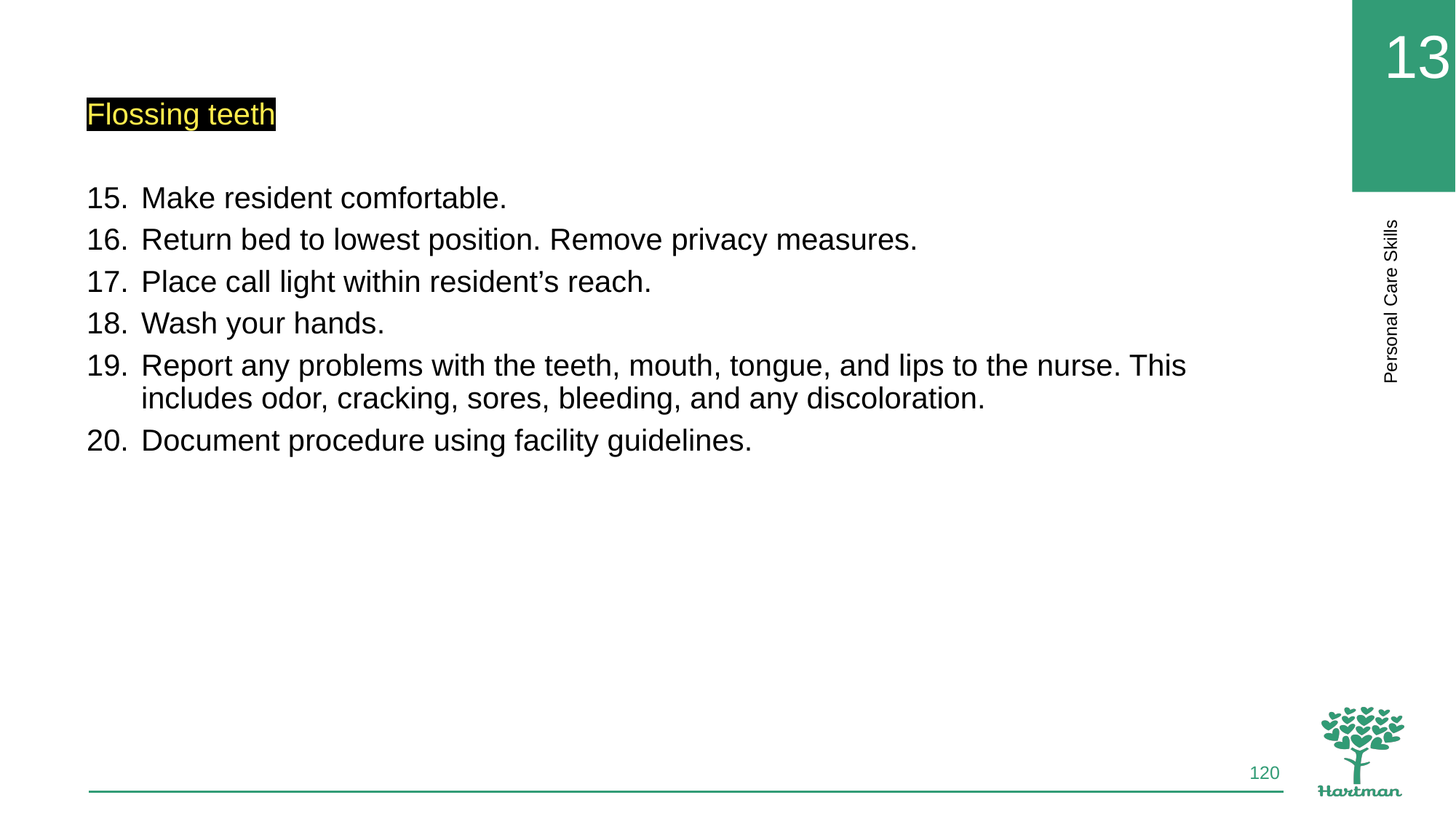

Flossing teeth

Make resident comfortable.
Return bed to lowest position. Remove privacy measures.
Place call light within resident’s reach.
Wash your hands.
Report any problems with the teeth, mouth, tongue, and lips to the nurse. This includes odor, cracking, sores, bleeding, and any discoloration.
Document procedure using facility guidelines.

120